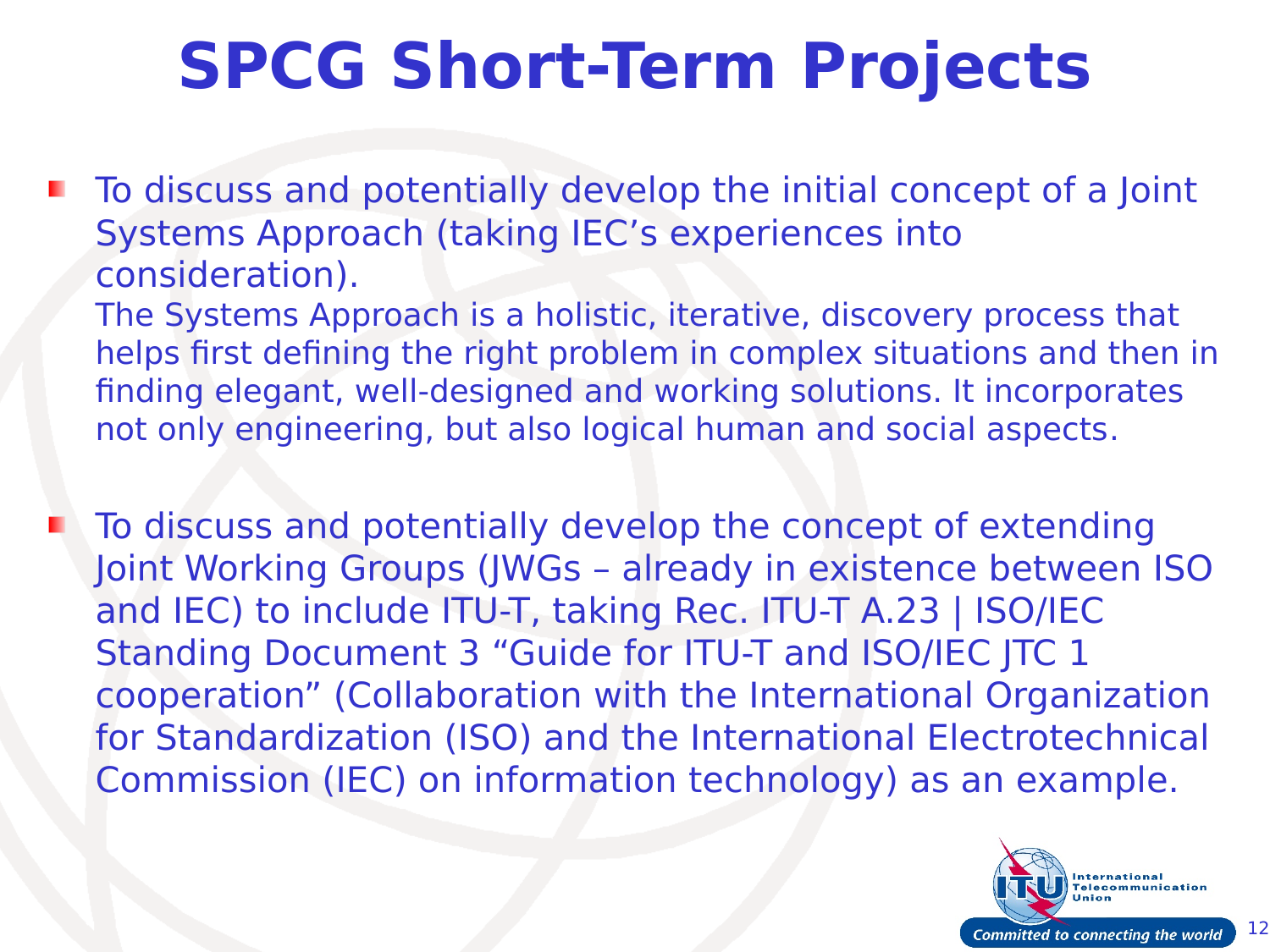

# SPCG Short-Term Projects
To discuss and potentially develop the initial concept of a Joint Systems Approach (taking IEC’s experiences into consideration).
The Systems Approach is a holistic, iterative, discovery process that helps first defining the right problem in complex situations and then in finding elegant, well-designed and working solutions. It incorporates not only engineering, but also logical human and social aspects.

To discuss and potentially develop the concept of extending Joint Working Groups (JWGs – already in existence between ISO and IEC) to include ITU-T, taking Rec. ITU-T A.23 | ISO/IEC Standing Document 3 “Guide for ITU-T and ISO/IEC JTC 1 cooperation” (Collaboration with the International Organization for Standardization (ISO) and the International Electrotechnical Commission (IEC) on information technology) as an example.

12